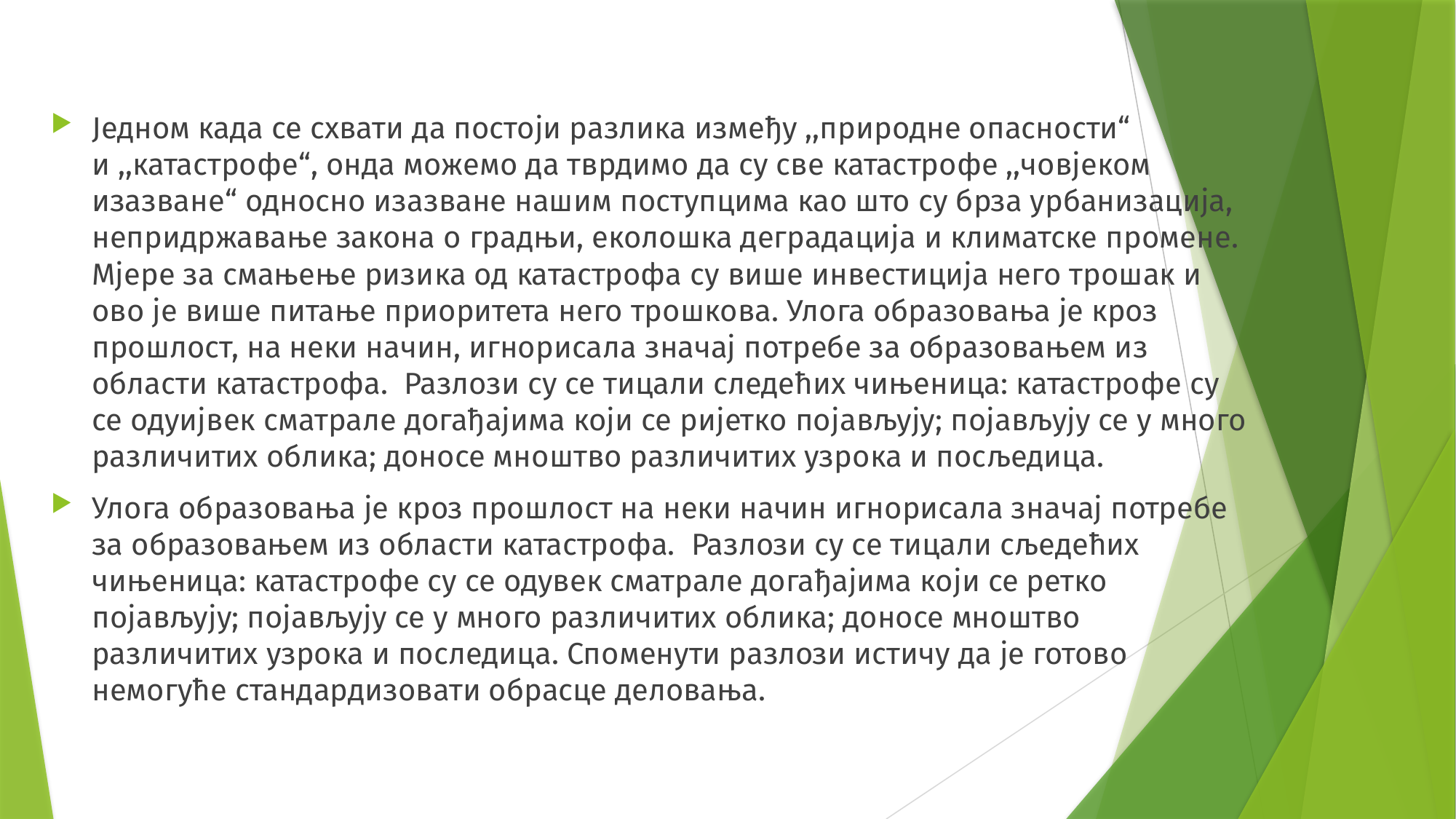

Једном када се схвати да постоји разлика између ,,природне опасности“ и ,,катастрофе“, онда можемо да тврдимо да су све катастрофе ,,човјеком изазване“ односно изазване нашим поступцима као што су брза урбанизација, непридржавање закона о градњи, еколошка деградација и климатске промене. Мјере за смањење ризика од катастрофа су више инвестиција него трошак и ово је више питање приоритета него трошкова. Улога образовања је кроз прошлост, на неки начин, игнорисала значај потребе за образовањем из области катастрофа.  Разлози су се тицали следећих чињеница: катастрофе су се одуијвек сматрале догађајима који се ријетко појављују; појављују се у много различитих облика; доносе мноштво различитих узрока и посљедица.
Улога образовања је кроз прошлост на неки начин игнорисала значај потребе за образовањем из области катастрофа.  Разлози су се тицали сљедећих чињеница: катастрофе су се одувек сматрале догађајима који се ретко појављују; појављују се у много различитих облика; доносе мноштво различитих узрока и последица. Споменути разлози истичу да је готово немогуће стандардизовати обрасце деловања.